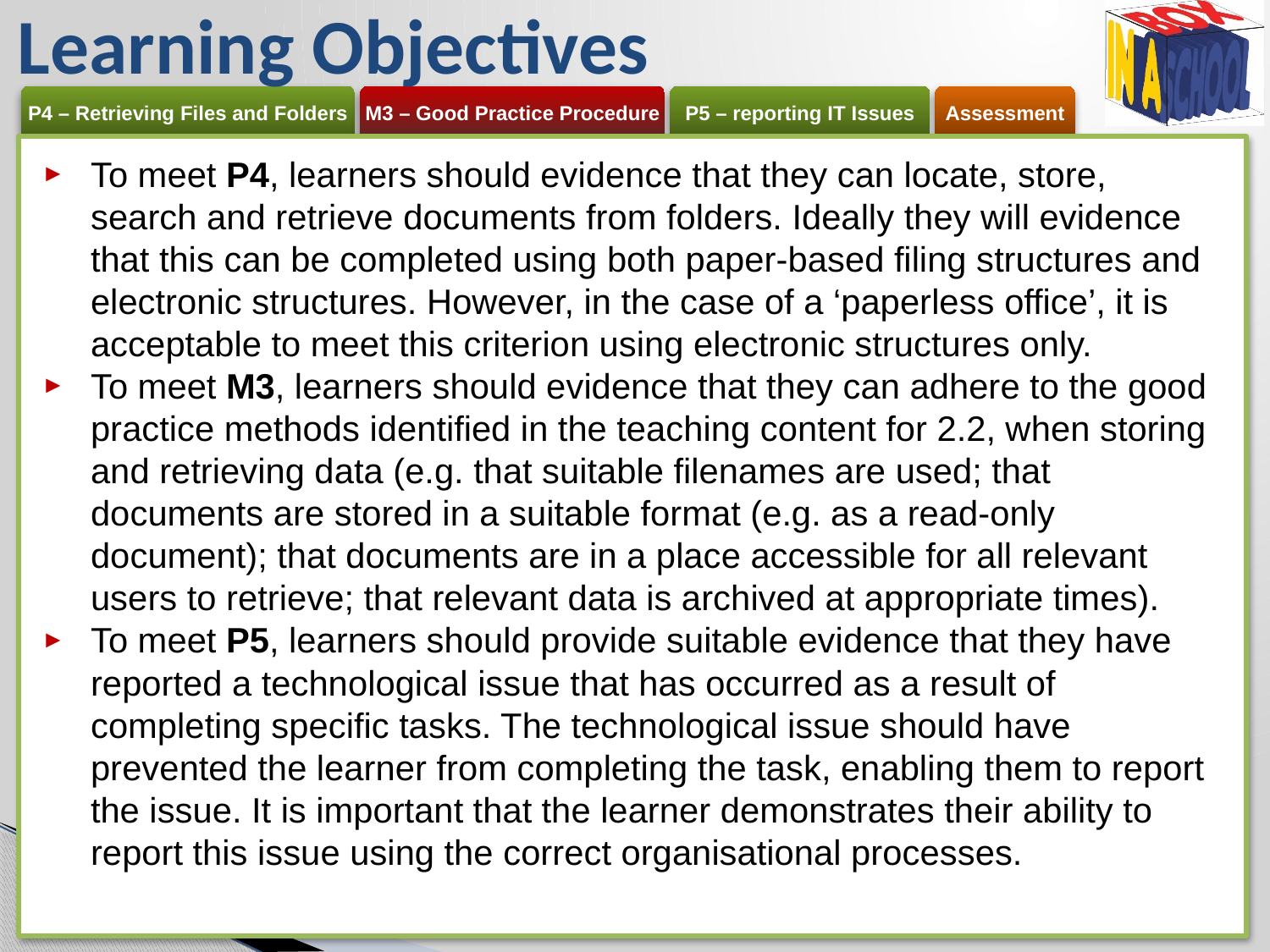

# Learning Objectives
To meet P4, learners should evidence that they can locate, store, search and retrieve documents from folders. Ideally they will evidence that this can be completed using both paper-based filing structures and electronic structures. However, in the case of a ‘paperless office’, it is acceptable to meet this criterion using electronic structures only.
To meet M3, learners should evidence that they can adhere to the good practice methods identified in the teaching content for 2.2, when storing and retrieving data (e.g. that suitable filenames are used; that documents are stored in a suitable format (e.g. as a read-only document); that documents are in a place accessible for all relevant users to retrieve; that relevant data is archived at appropriate times).
To meet P5, learners should provide suitable evidence that they have reported a technological issue that has occurred as a result of completing specific tasks. The technological issue should have prevented the learner from completing the task, enabling them to report the issue. It is important that the learner demonstrates their ability to report this issue using the correct organisational processes.